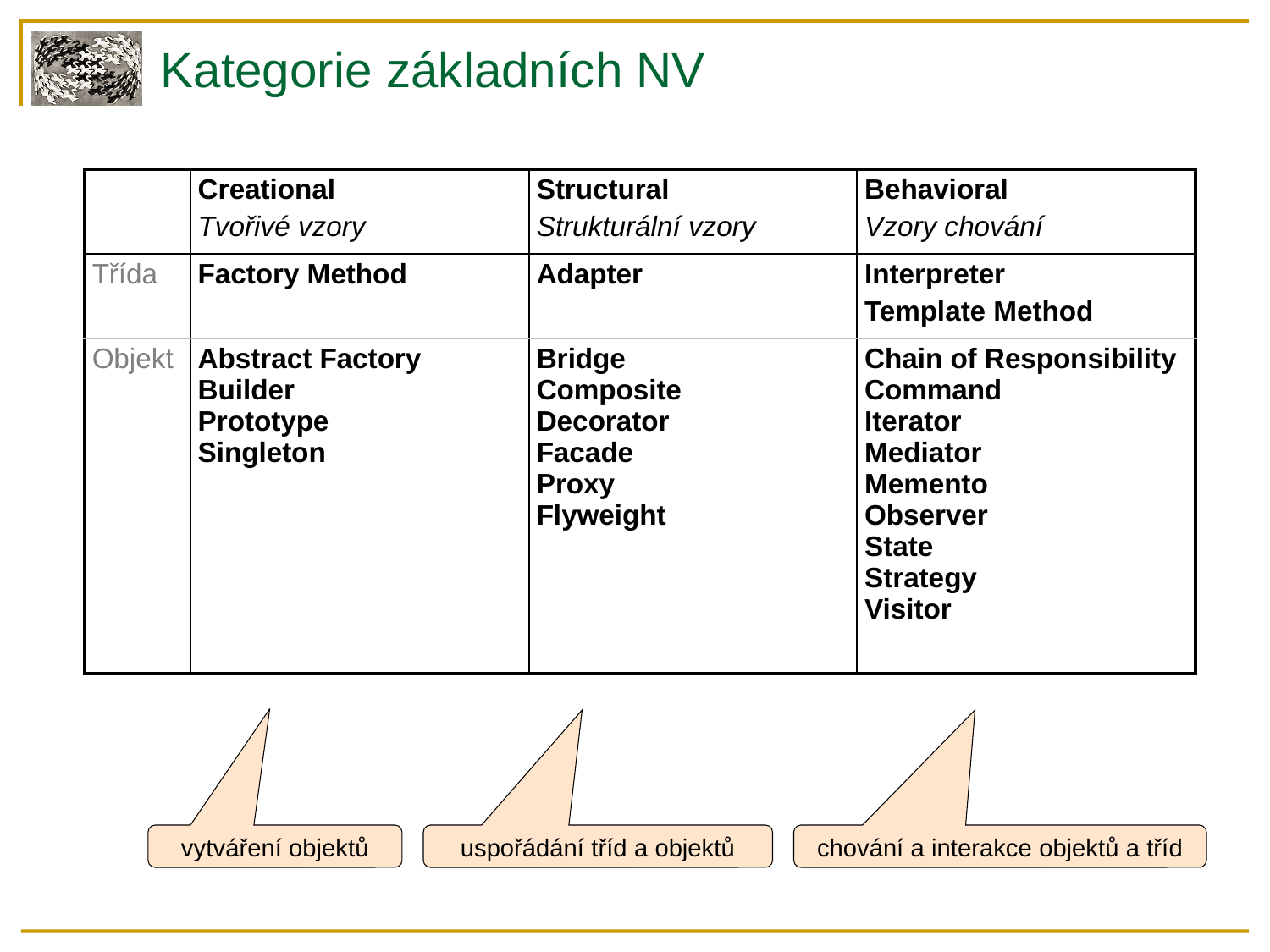

# Kategorie základních NV
|  | Creational Tvořivé vzory | Structural Strukturální vzory | Behavioral Vzory chování |
| --- | --- | --- | --- |
| Třída | Factory Method | Adapter | Interpreter Template Method |
| Objekt | Abstract Factory Builder Prototype Singleton | Bridge Composite Decorator Facade Proxy Flyweight | Chain of Responsibility Command Iterator Mediator Memento Observer State Strategy Visitor |
vytváření objektů
uspořádání tříd a objektů
chování a interakce objektů a tříd